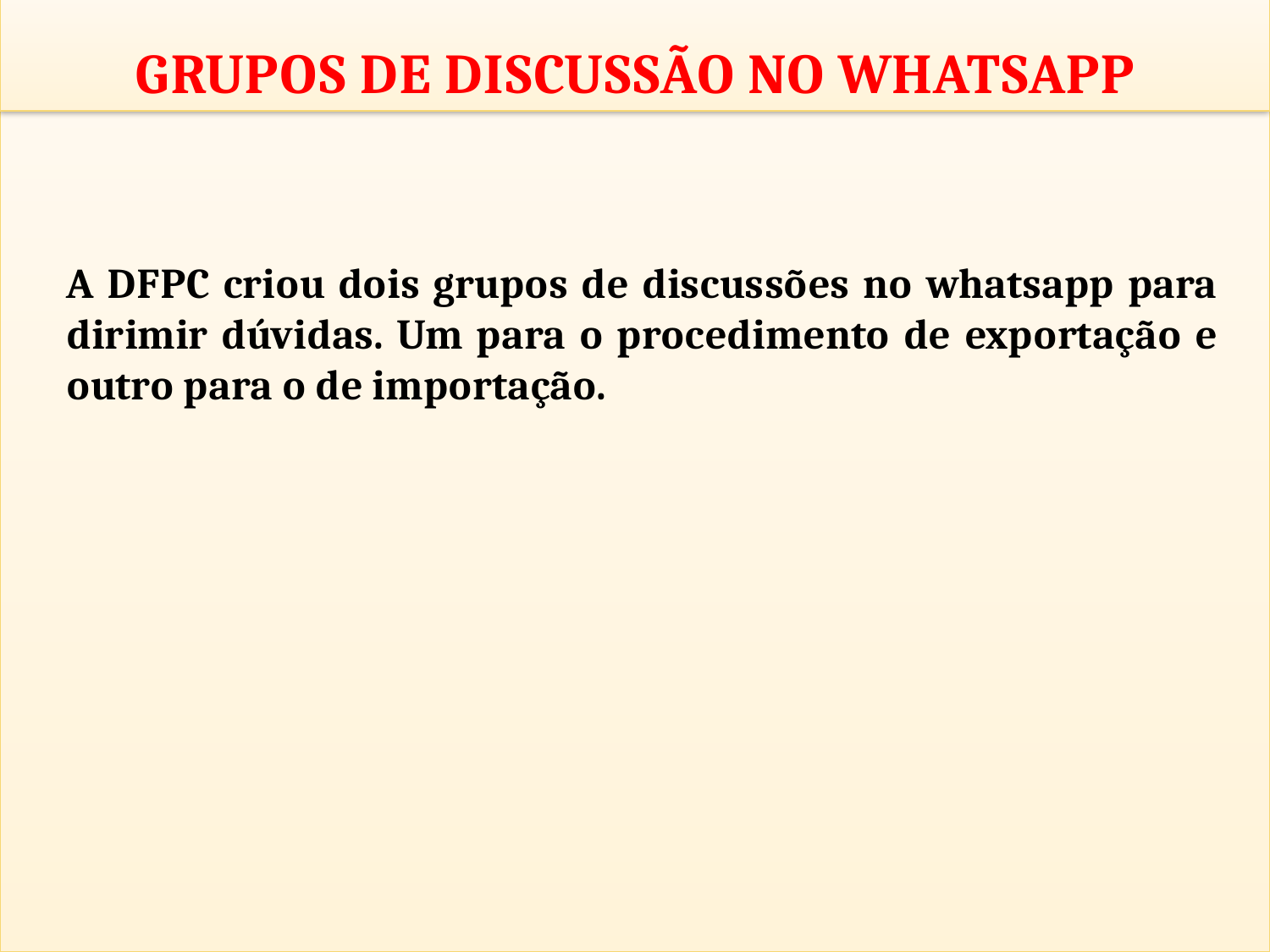

GRUPOS DE DISCUSSÃO NO WHATSAPP

A DFPC criou dois grupos de discussões no whatsapp para dirimir dúvidas. Um para o procedimento de exportação e outro para o de importação.